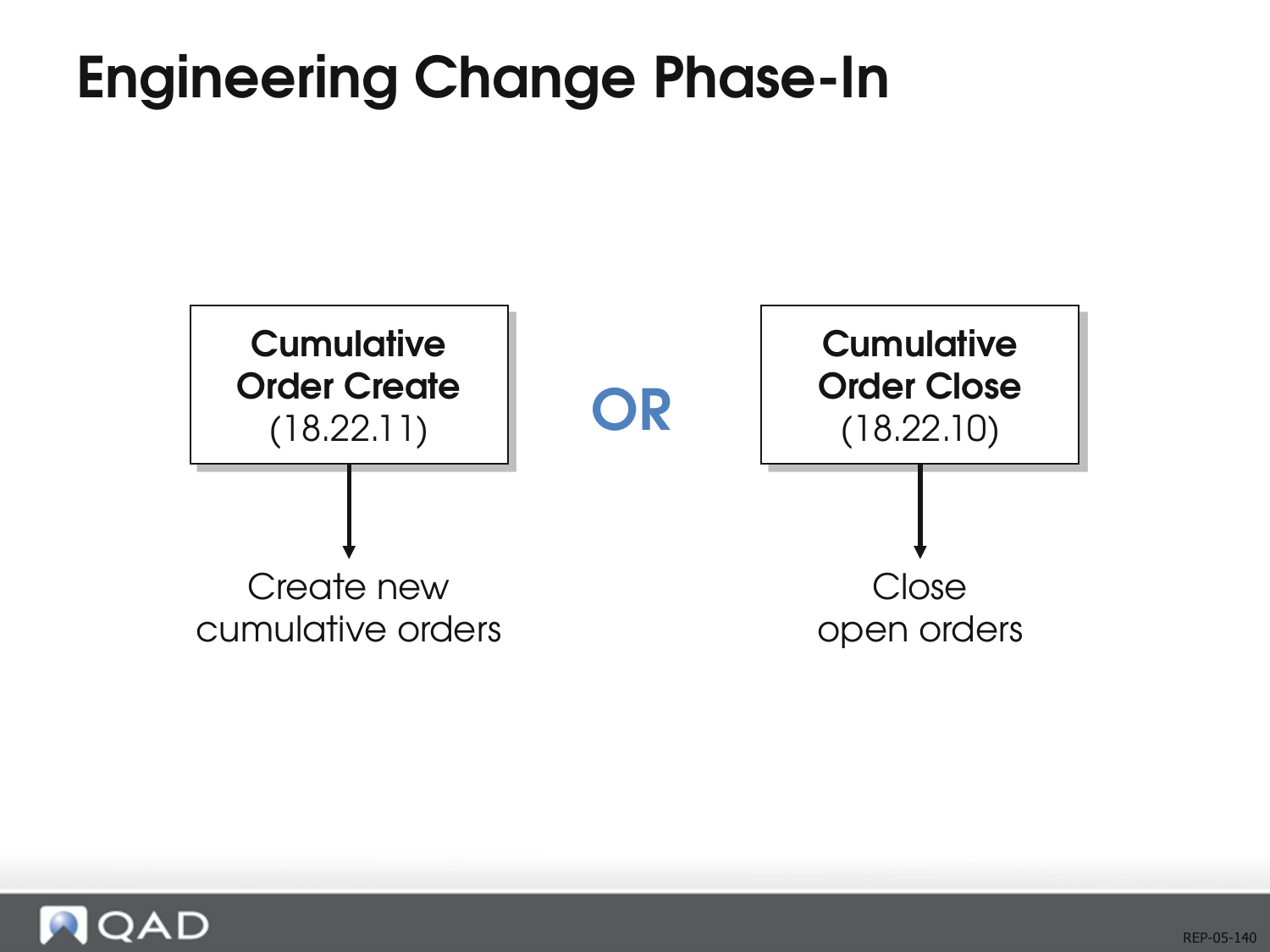

# Engineering Change Phase-In
Cumulative
Order Create
(18.22.11)
Cumulative
Order Close
(18.22.10)
OR
Create new
cumulative orders
Close
open orders
REP-05-140